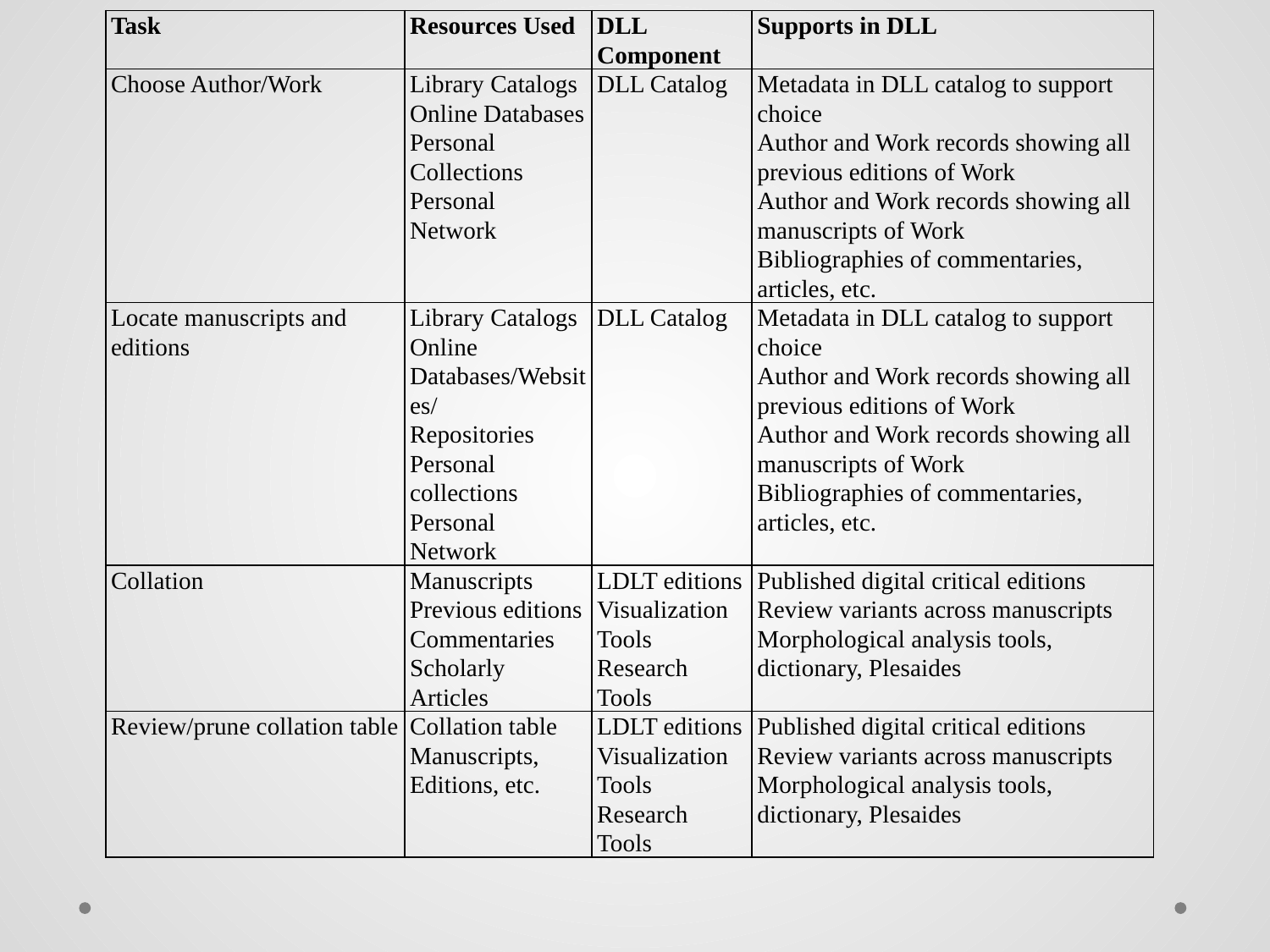

| Task | Resources Used | DLL Component | Supports in DLL |
| --- | --- | --- | --- |
| Choose Author/Work | Library Catalogs Online Databases Personal Collections Personal Network | DLL Catalog | Metadata in DLL catalog to support choice Author and Work records showing all previous editions of Work Author and Work records showing all manuscripts of Work Bibliographies of commentaries, articles, etc. |
| Locate manuscripts and editions | Library Catalogs Online Databases/Websites/ Repositories Personal collections Personal Network | DLL Catalog | Metadata in DLL catalog to support choice Author and Work records showing all previous editions of Work Author and Work records showing all manuscripts of Work Bibliographies of commentaries, articles, etc. |
| Collation | Manuscripts Previous editions Commentaries Scholarly Articles | LDLT editions Visualization Tools Research Tools | Published digital critical editions Review variants across manuscripts Morphological analysis tools, dictionary, Plesaides |
| Review/prune collation table | Collation table Manuscripts, Editions, etc. | LDLT editions Visualization Tools Research Tools | Published digital critical editions Review variants across manuscripts Morphological analysis tools, dictionary, Plesaides |